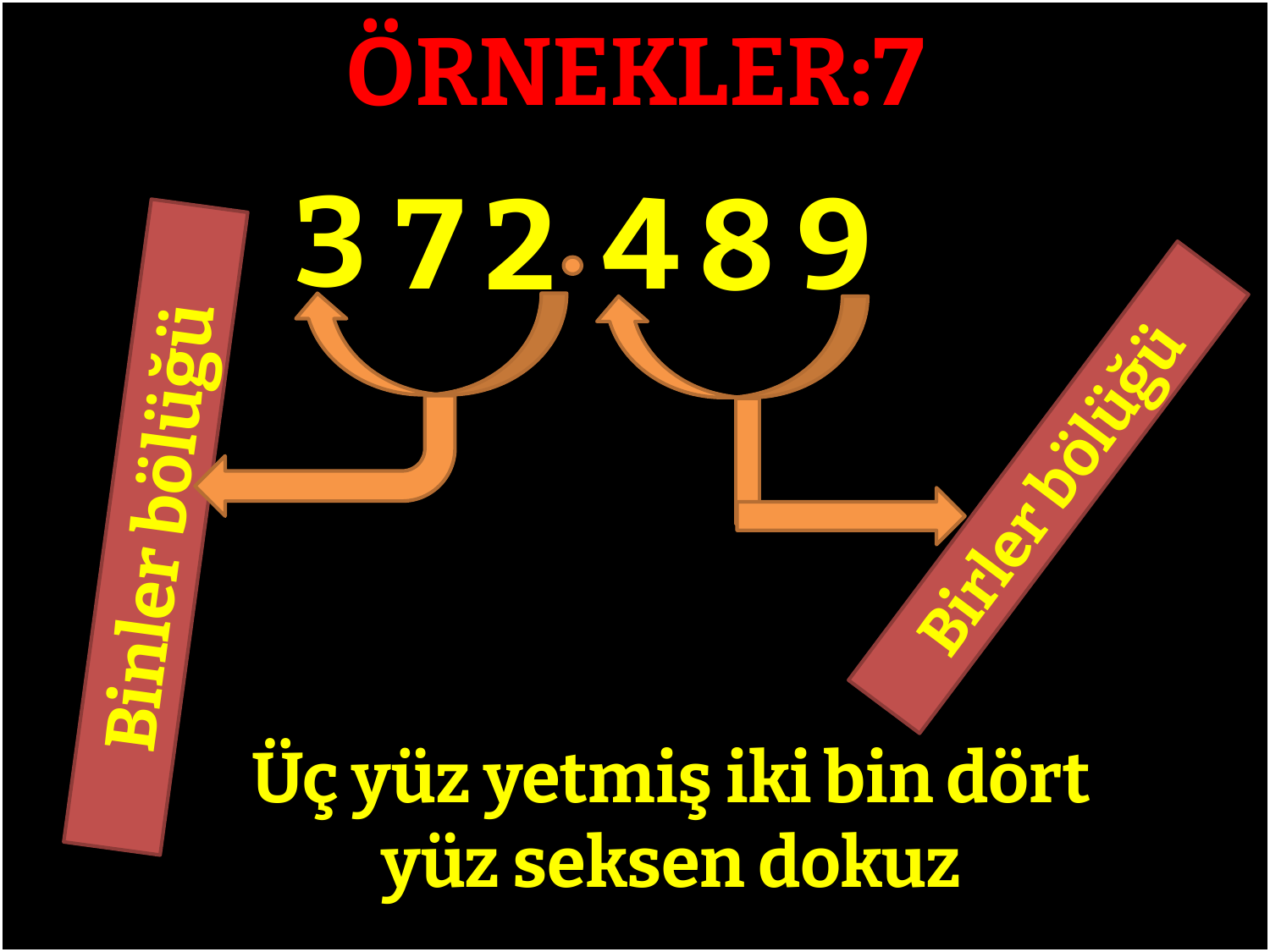

ÖRNEKLER:7
3
4
7
9
2
8

#

Birler bölüğü
Binler bölüğü

Üç yüz yetmiş iki bin dört yüz seksen dokuz